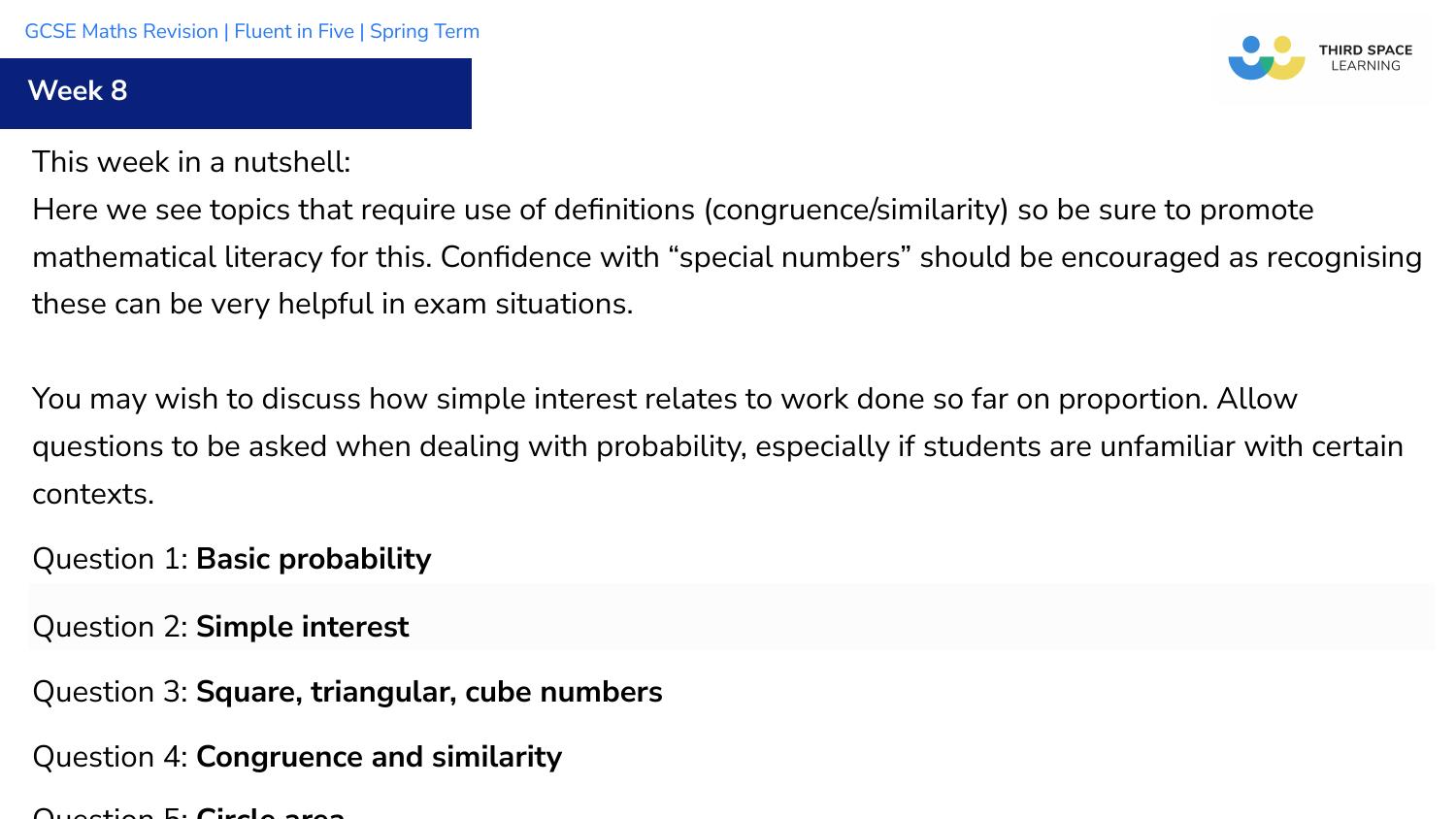

Week 8
| This week in a nutshell: Here we see topics that require use of definitions (congruence/similarity) so be sure to promote mathematical literacy for this. Confidence with “special numbers” should be encouraged as recognising these can be very helpful in exam situations. You may wish to discuss how simple interest relates to work done so far on proportion. Allow questions to be asked when dealing with probability, especially if students are unfamiliar with certain contexts. |
| --- |
| Question 1: Basic probability |
| Question 2: Simple interest |
| Question 3: Square, triangular, cube numbers |
| Question 4: Congruence and similarity |
| Question 5: Circle area |